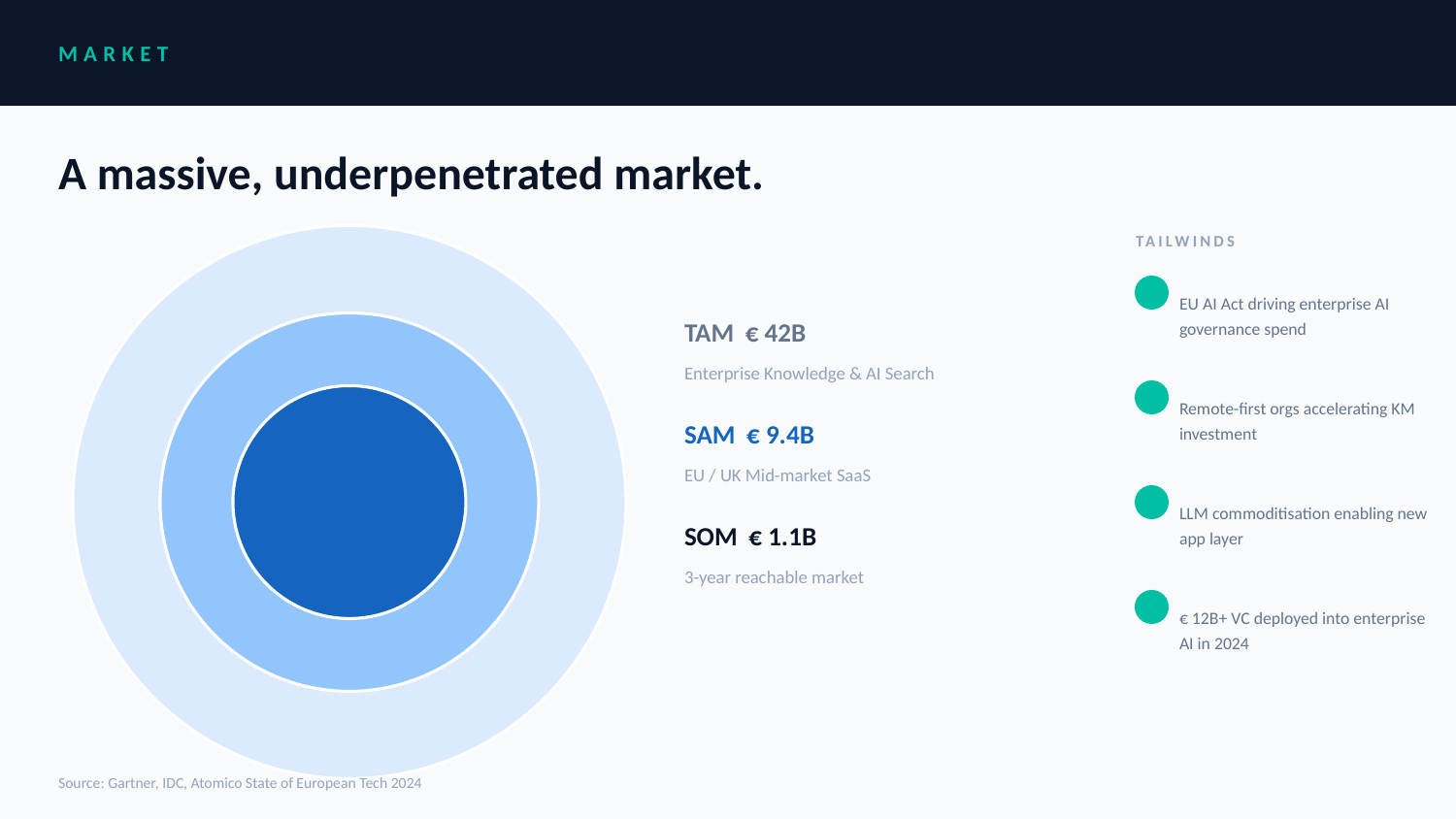

MARKET
A massive, underpenetrated market.
TAILWINDS

EU AI Act driving enterprise AI governance spend

TAM  € 42B

Enterprise Knowledge & AI Search
Remote-first orgs accelerating KM investment

SAM  € 9.4B
EU / UK Mid-market SaaS
LLM commoditisation enabling new app layer

SOM  € 1.1B
3-year reachable market
€ 12B+ VC deployed into enterprise AI in 2024

Source: Gartner, IDC, Atomico State of European Tech 2024